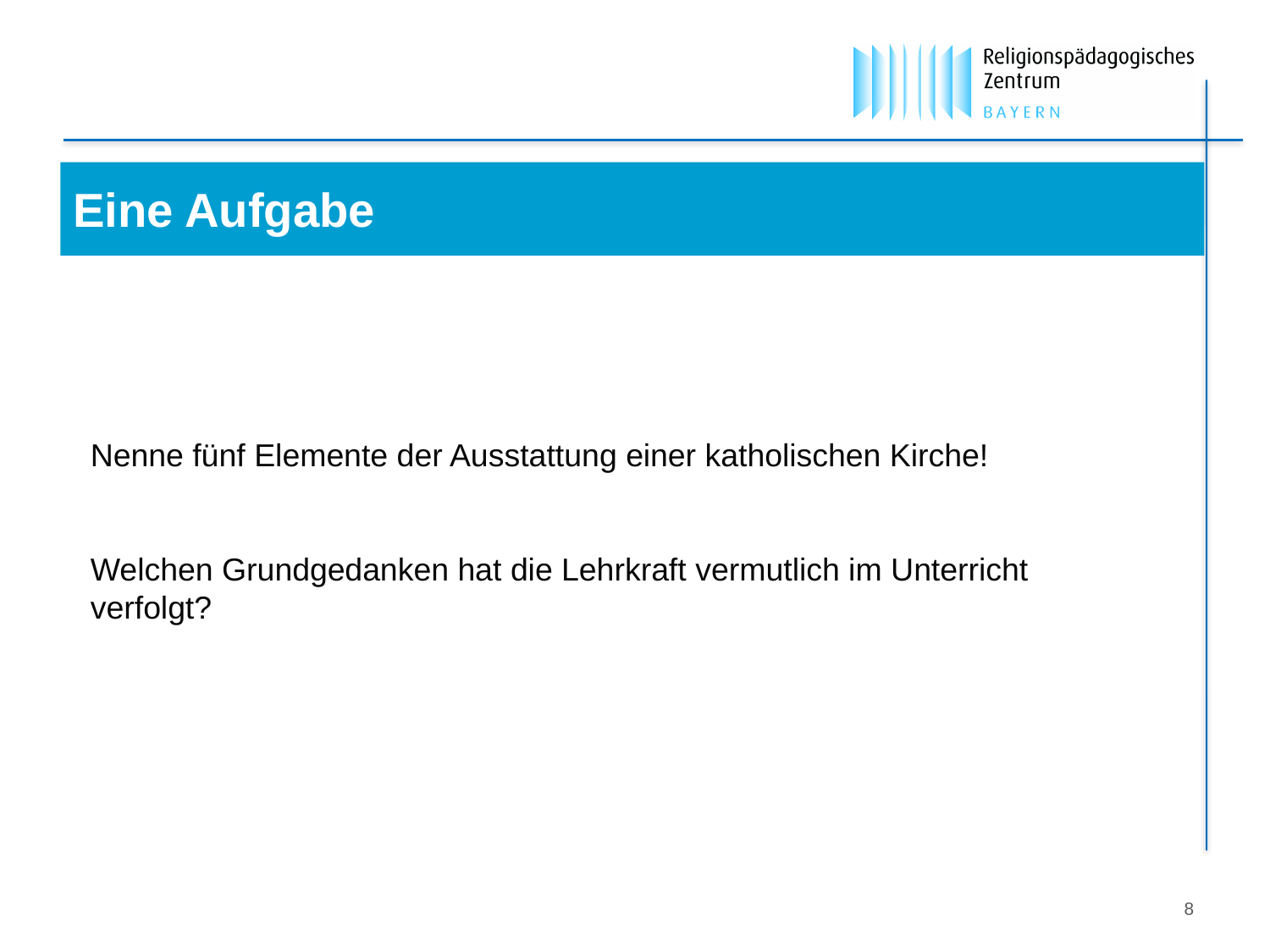

Eine Aufgabe
Nenne fünf Elemente der Ausstattung einer katholischen Kirche!

Welchen Grundgedanken hat die Lehrkraft vermutlich im Unterricht verfolgt?
8